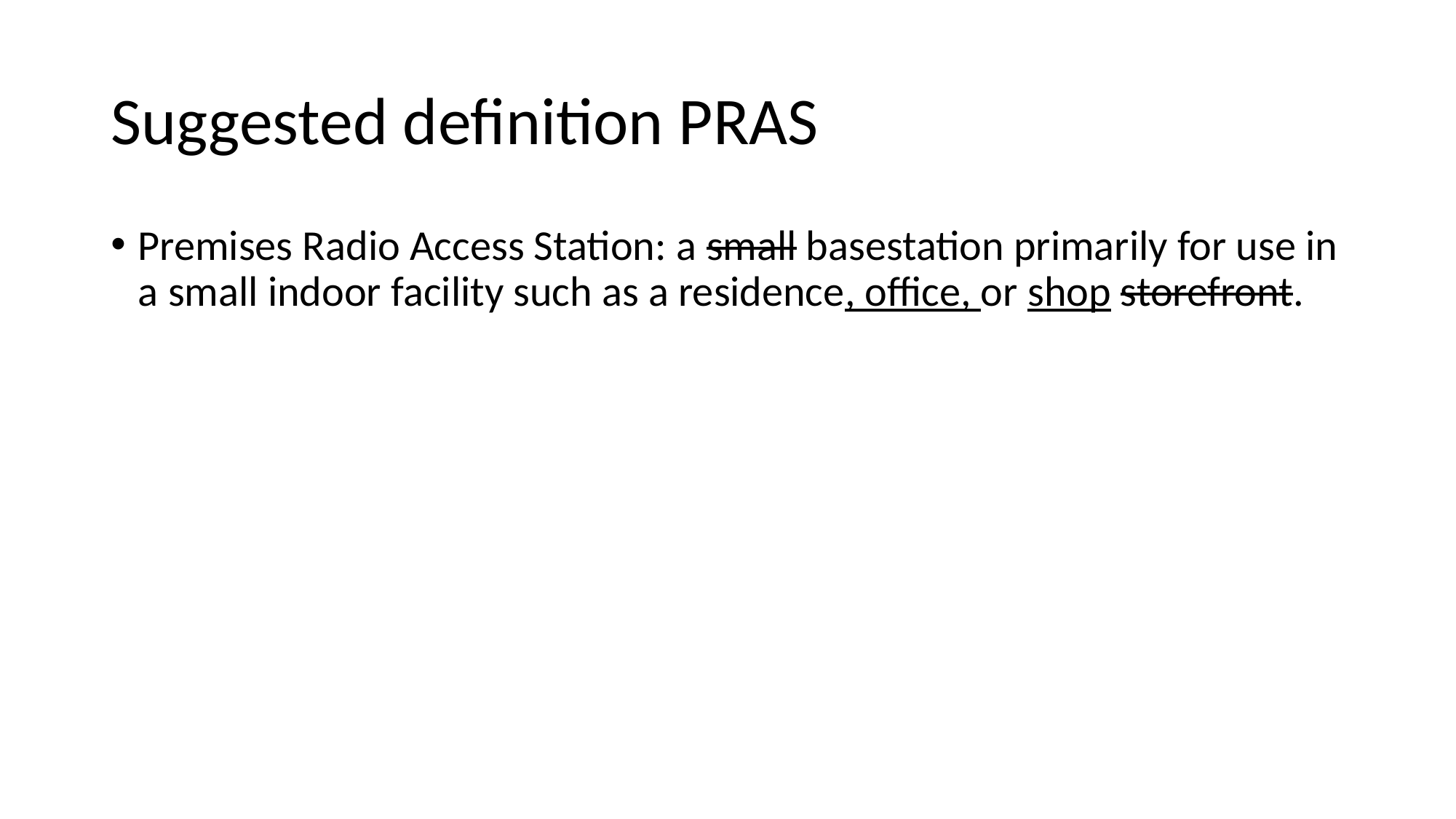

# Suggested definition PRAS
Premises Radio Access Station: a small basestation primarily for use in a small indoor facility such as a residence, office, or shop storefront.